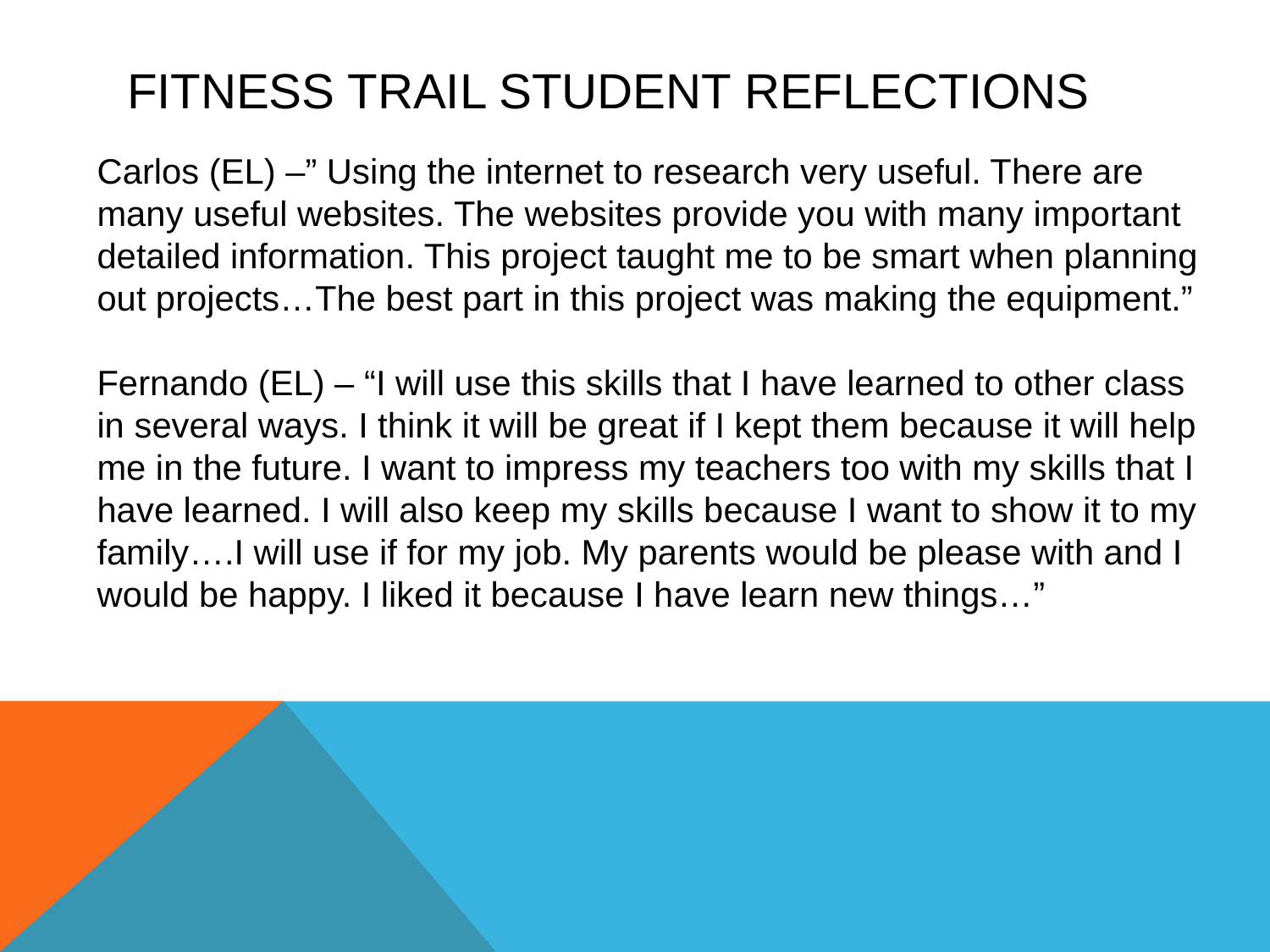

# Fitness Trail Student Reflections
Carlos (EL) –” Using the internet to research very useful. There are many useful websites. The websites provide you with many important detailed information. This project taught me to be smart when planning out projects…The best part in this project was making the equipment.”

Fernando (EL) – “I will use this skills that I have learned to other class in several ways. I think it will be great if I kept them because it will help me in the future. I want to impress my teachers too with my skills that I have learned. I will also keep my skills because I want to show it to my family….I will use if for my job. My parents would be please with and I would be happy. I liked it because I have learn new things…”